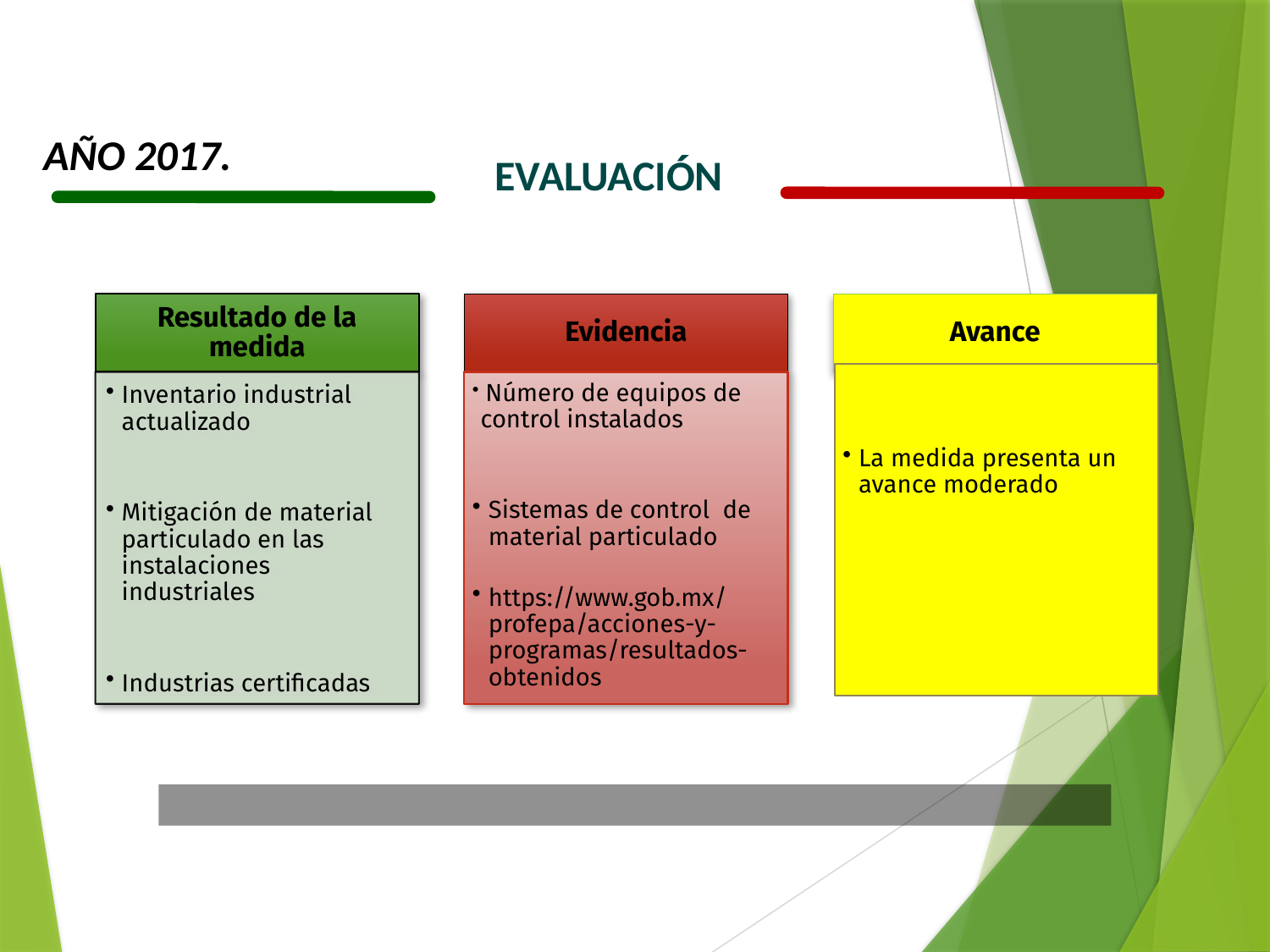

AÑO 2017.
EVALUACIÓN
Resultado de la medida
Inventario industrial actualizado

Mitigación de material particulado en las instalaciones industriales

Industrias certificadas
Evidencia
 Número de equipos de control instalados

Sistemas de control  de material particulado

https://www.gob.mx/profepa/acciones-y-programas/resultados-obtenidos
Avance

La medida presenta un avance moderado